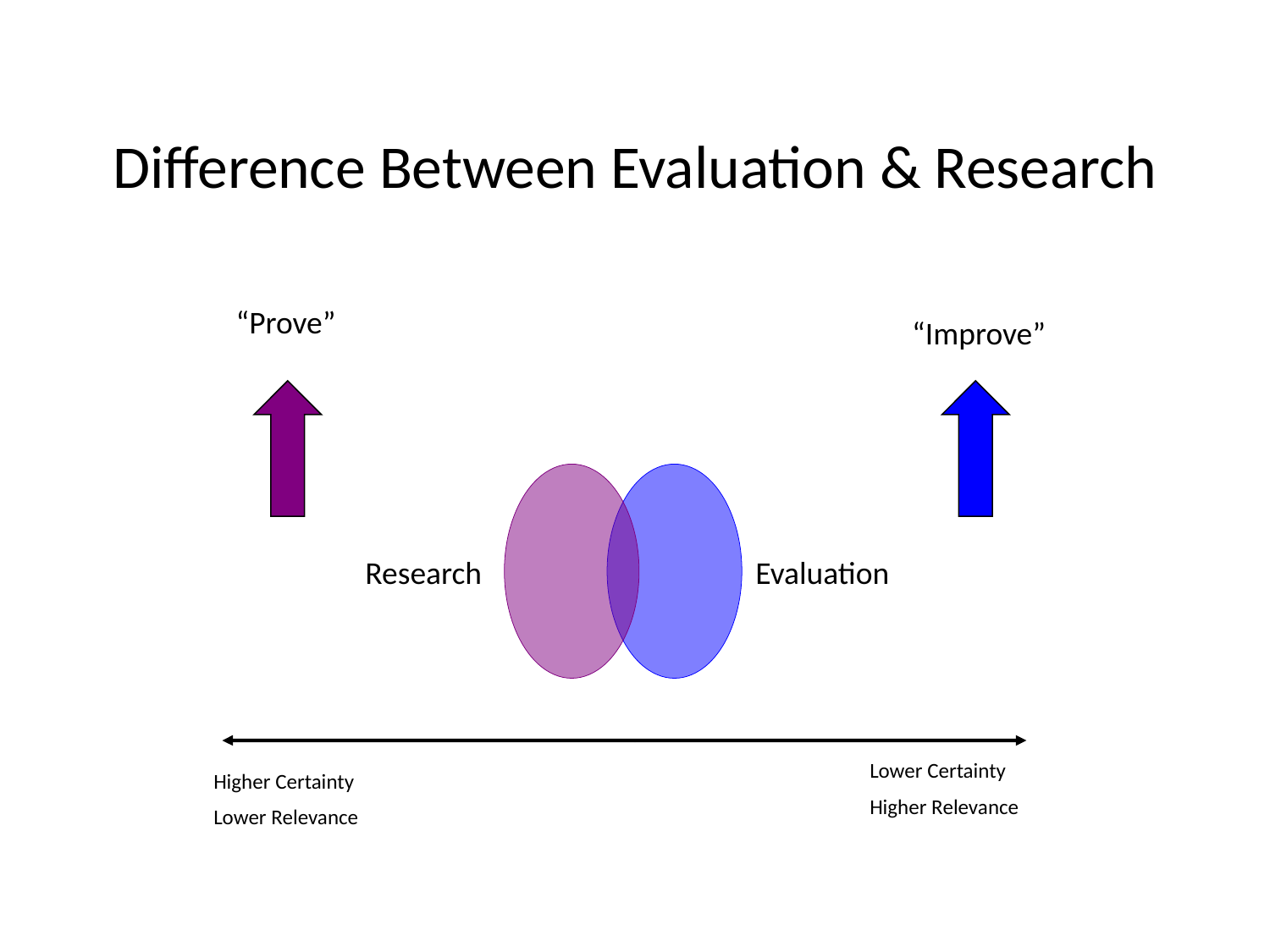

# Difference Between Evaluation & Research

Research
Evaluation
“Prove”
“Improve”

Lower Certainty
Higher Relevance
Higher Certainty
Lower Relevance